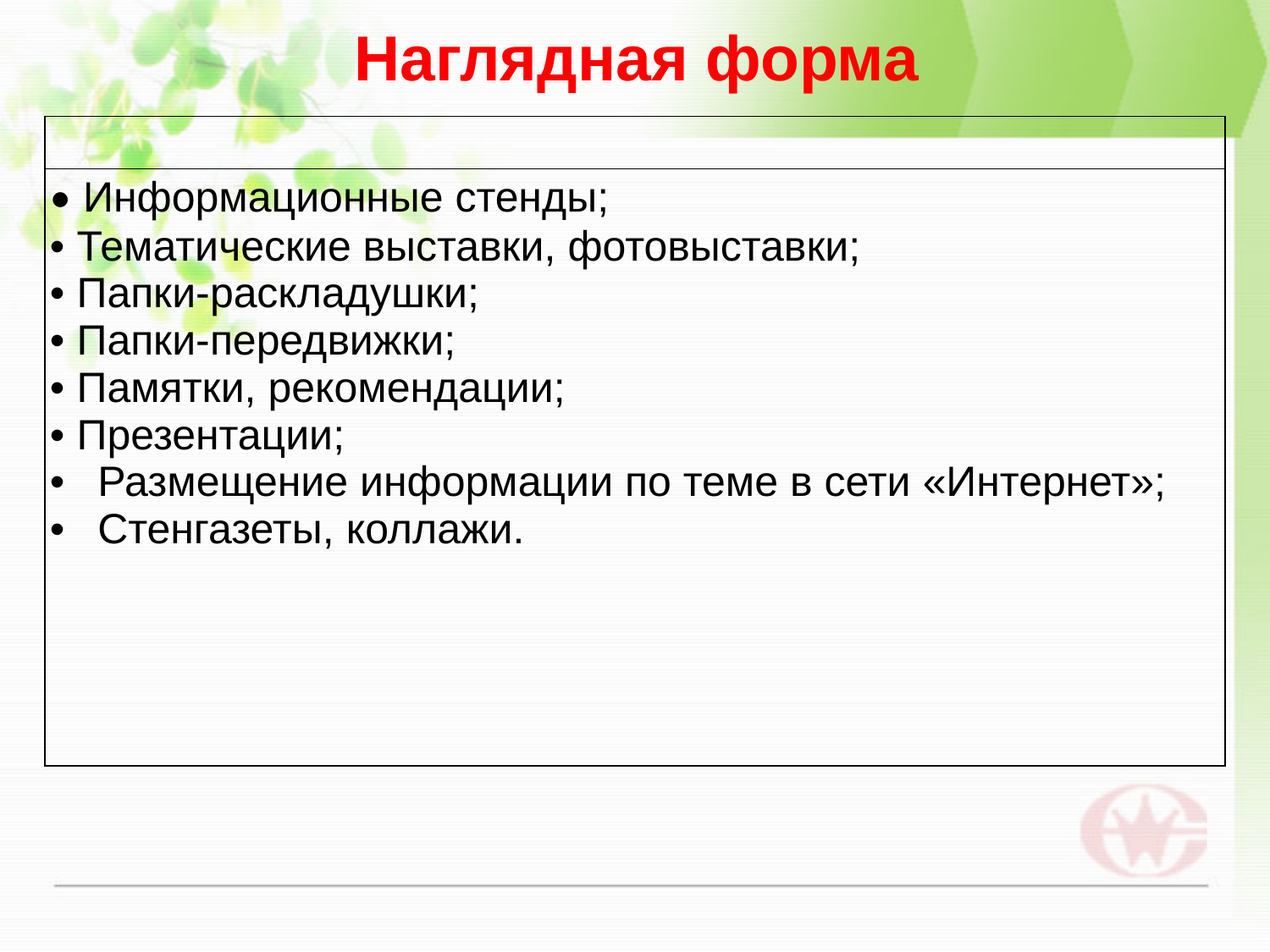

# Наглядная форма
|  |
| --- |
| • Информационные стенды; • Тематические выставки, фотовыставки; • Папки-раскладушки; • Папки-передвижки; • Памятки, рекомендации; • Презентации; Размещение информации по теме в сети «Интернет»; Стенгазеты, коллажи. |